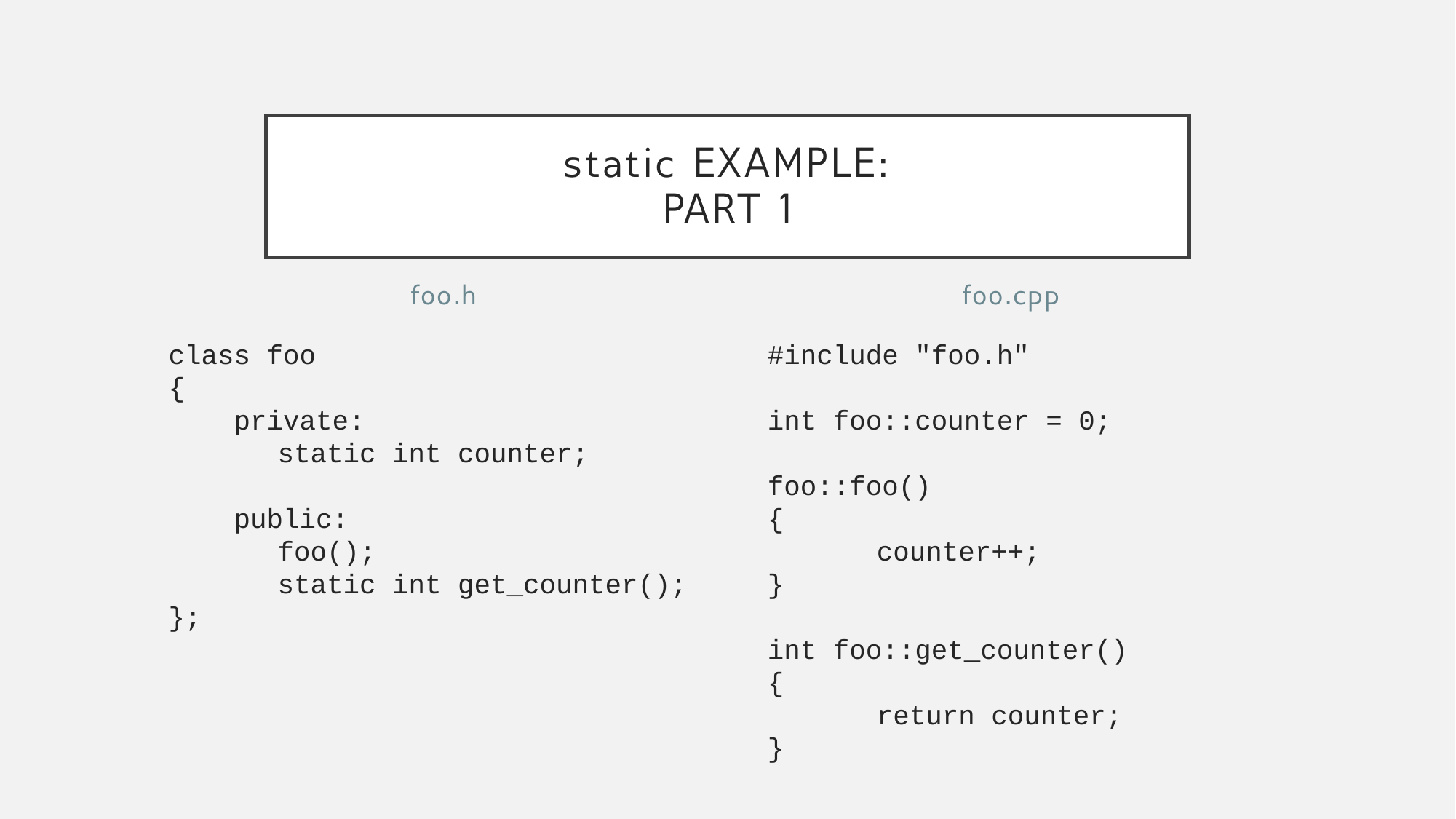

# static Example: part 1
foo.h
foo.cpp
class foo
{
    private:
	static int counter;

    public:
	foo();
	static int get_counter();
};
#include "foo.h"

int foo::counter = 0;

foo::foo()
{
	counter++;
}

int foo::get_counter()
{
	return counter;
}